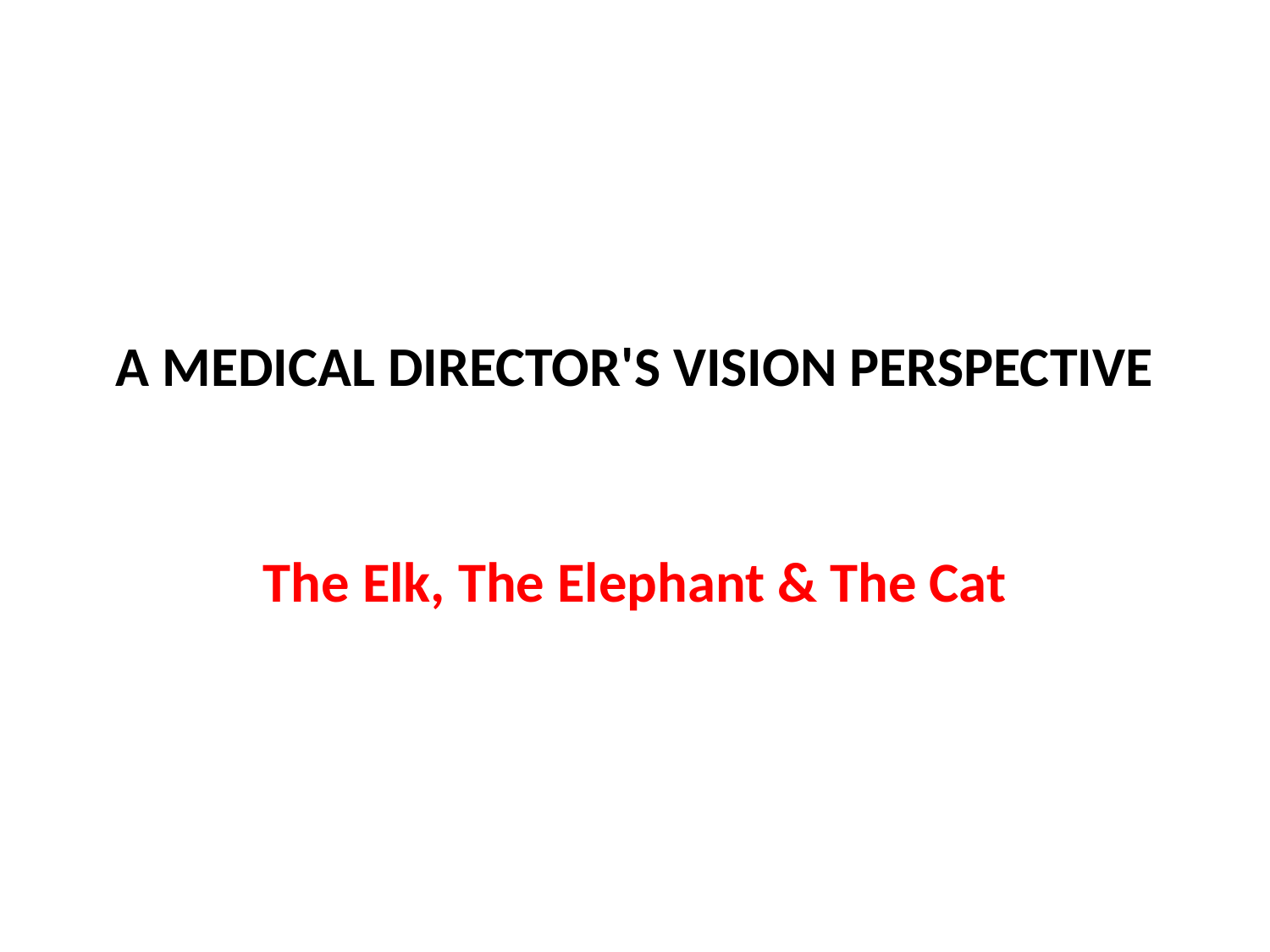

# A MEDICAL DIRECTOR'S VISION PERSPECTIVE
The Elk, The Elephant & The Cat